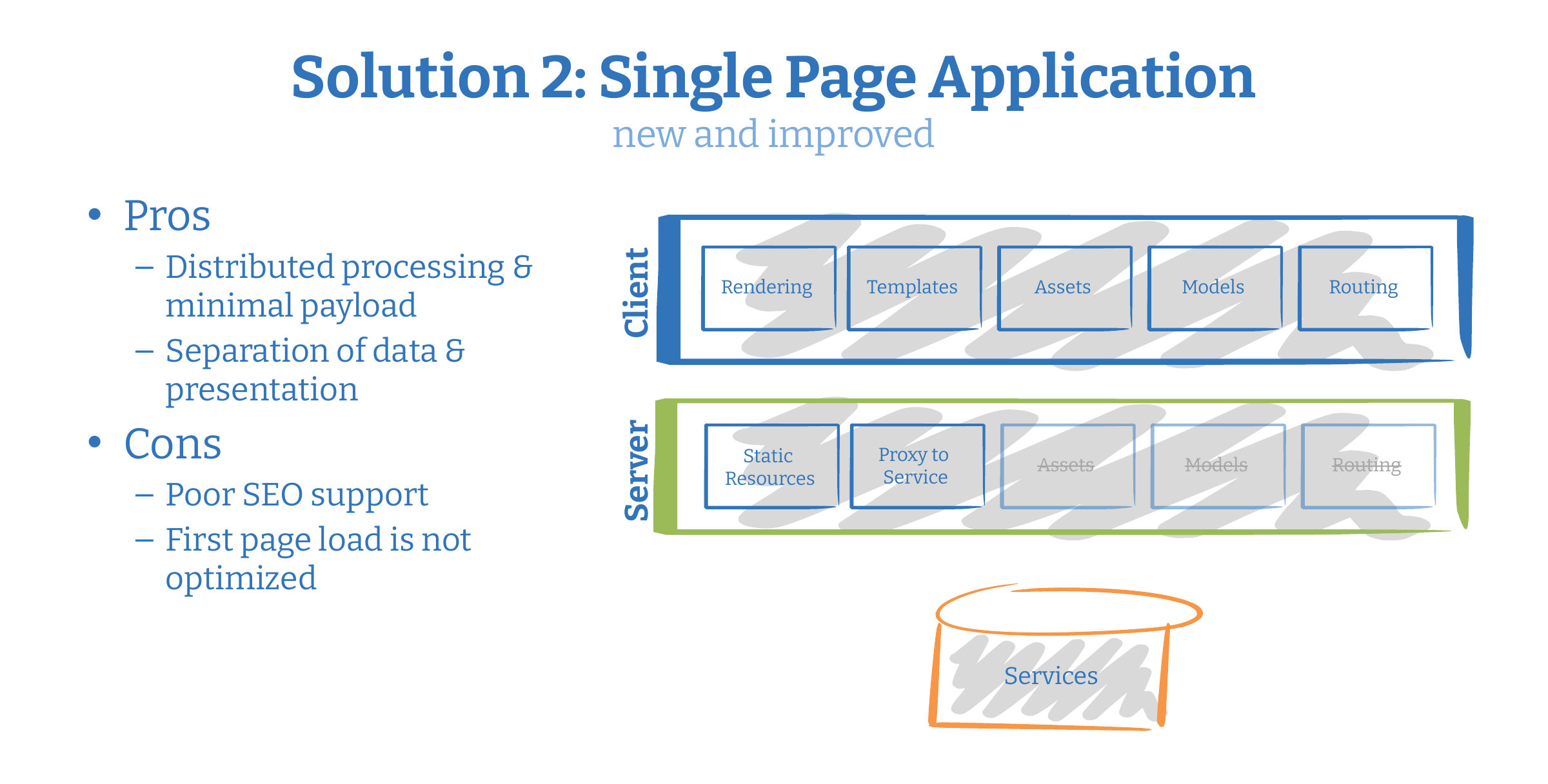

# Solution 2: Single Page Application new and improved
Pros
Distributed processing & minimal payload
Separation of data & presentation
Cons
Poor SEO support
First page load is not optimized

Client
Rendering
Templates
Assets
Models
Routing

Proxy to
Service
Static
Resources
Server
Assets
Models
Routing

Services